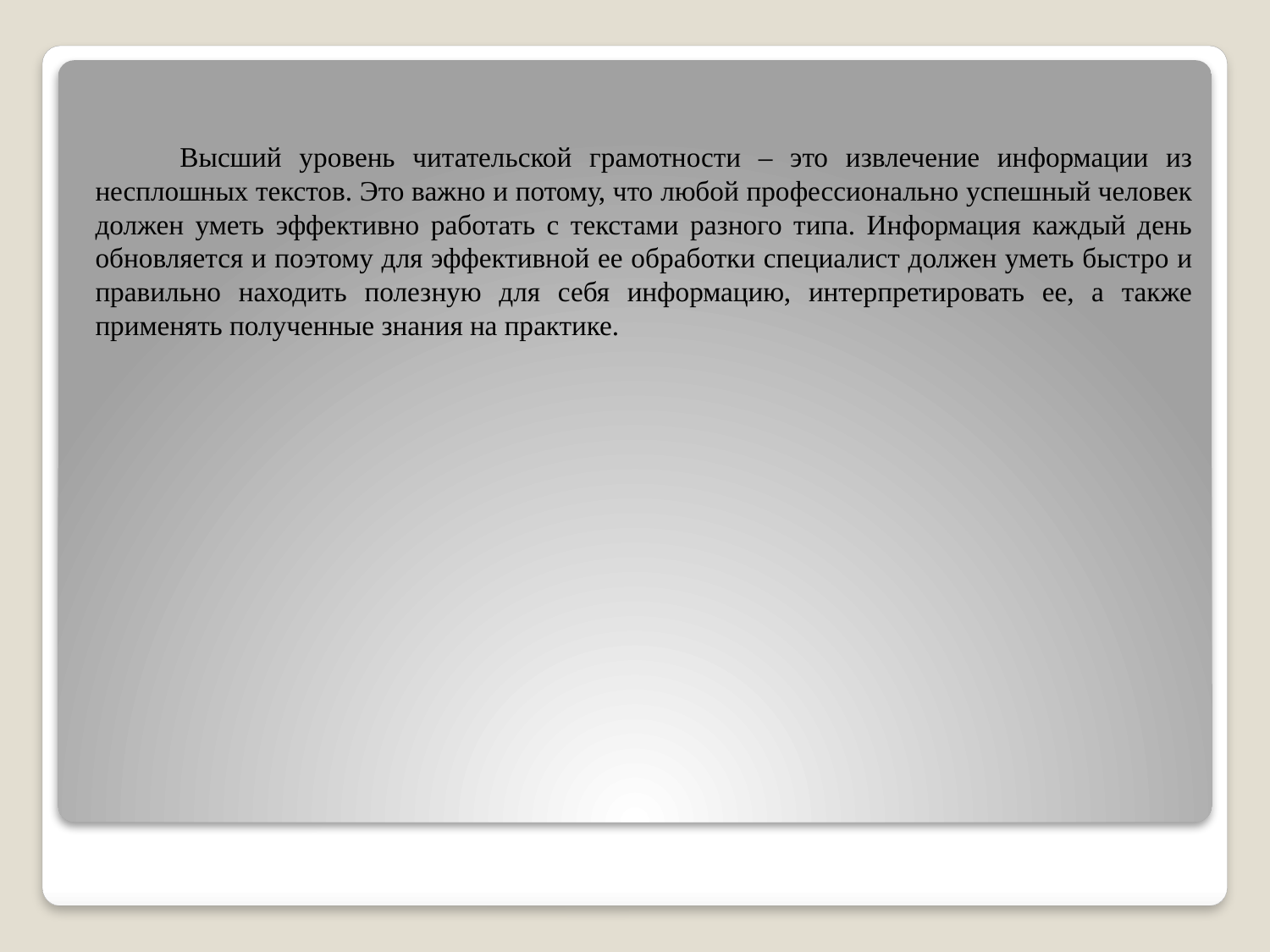

Высший уровень читательской грамотности – это извлечение информации из несплошных текстов. Это важно и потому, что любой профессионально успешный человек должен уметь эффективно работать с текстами разного типа. Информация каждый день обновляется и поэтому для эффективной ее обработки специалист должен уметь быстро и правильно находить полезную для себя информацию, интерпретировать ее, а также применять полученные знания на практике.
#